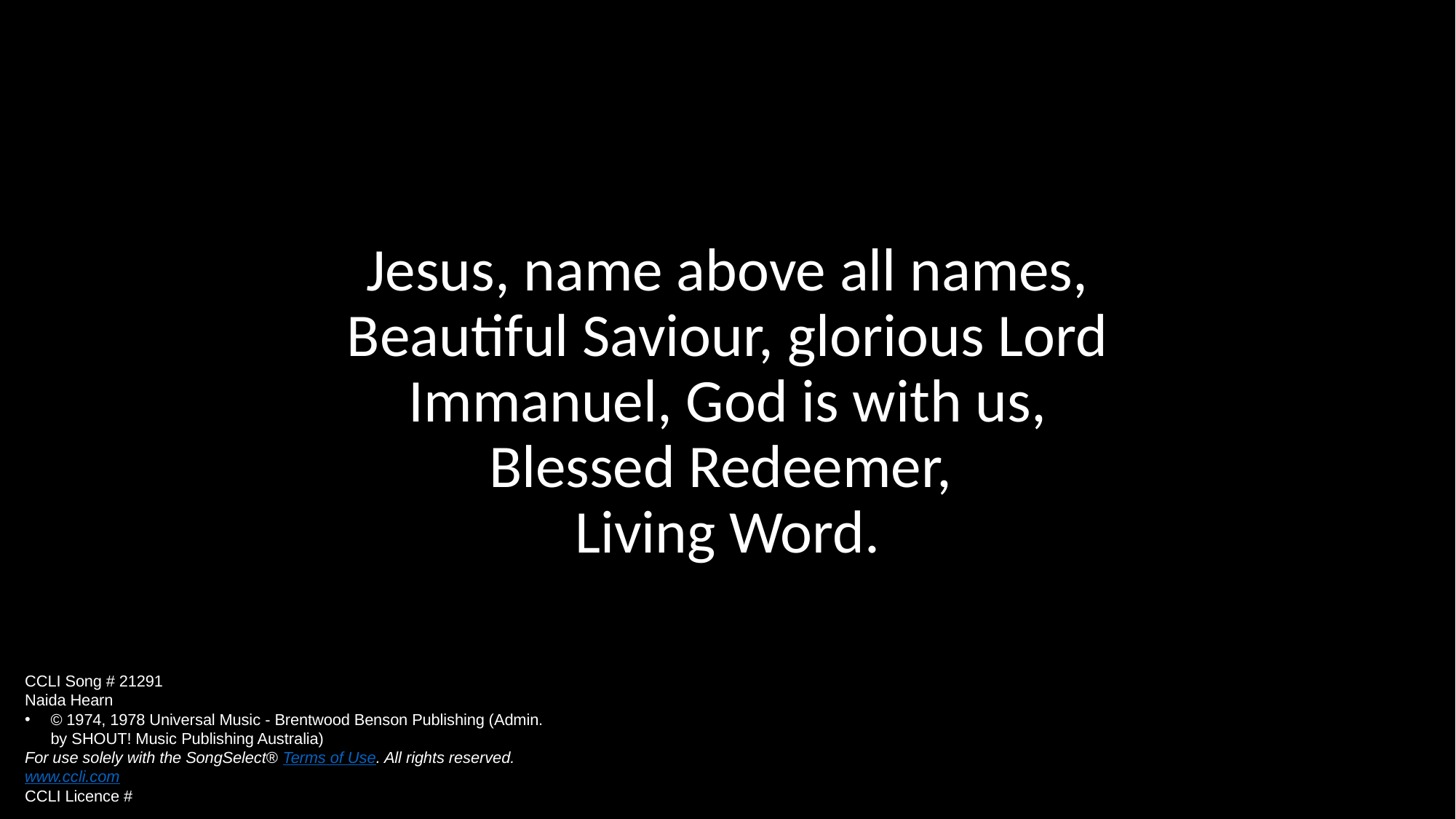

Jesus, name above all names,
Beautiful Saviour, glorious Lord
Immanuel, God is with us,
Blessed Redeemer,
Living Word.
CCLI Song # 21291
Naida Hearn
© 1974, 1978 Universal Music - Brentwood Benson Publishing (Admin. by SHOUT! Music Publishing Australia)
For use solely with the SongSelect® Terms of Use. All rights reserved. www.ccli.com
CCLI Licence #